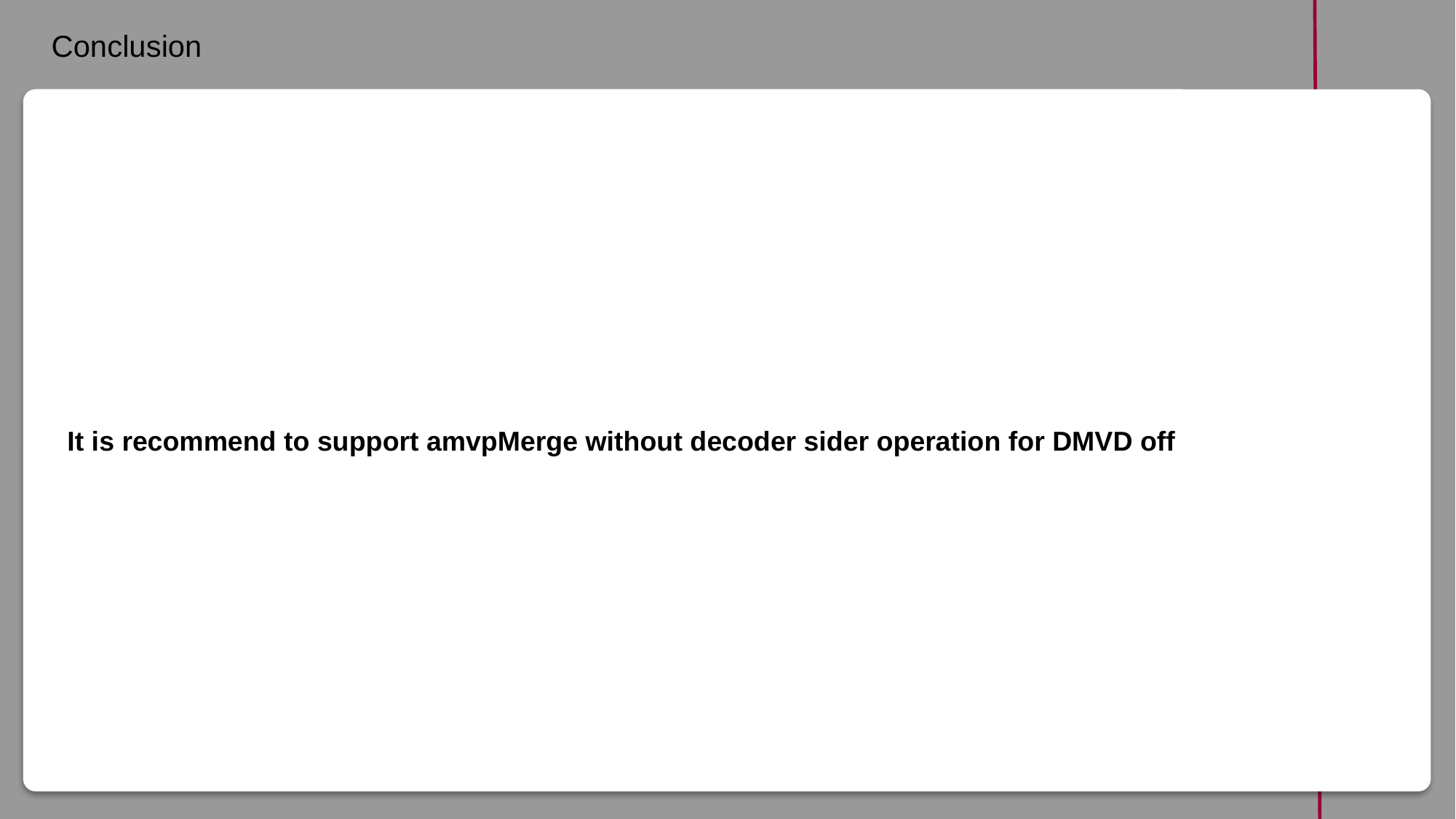

Conclusion
ind
It is recommend to support amvpMerge without decoder sider operation for DMVD off